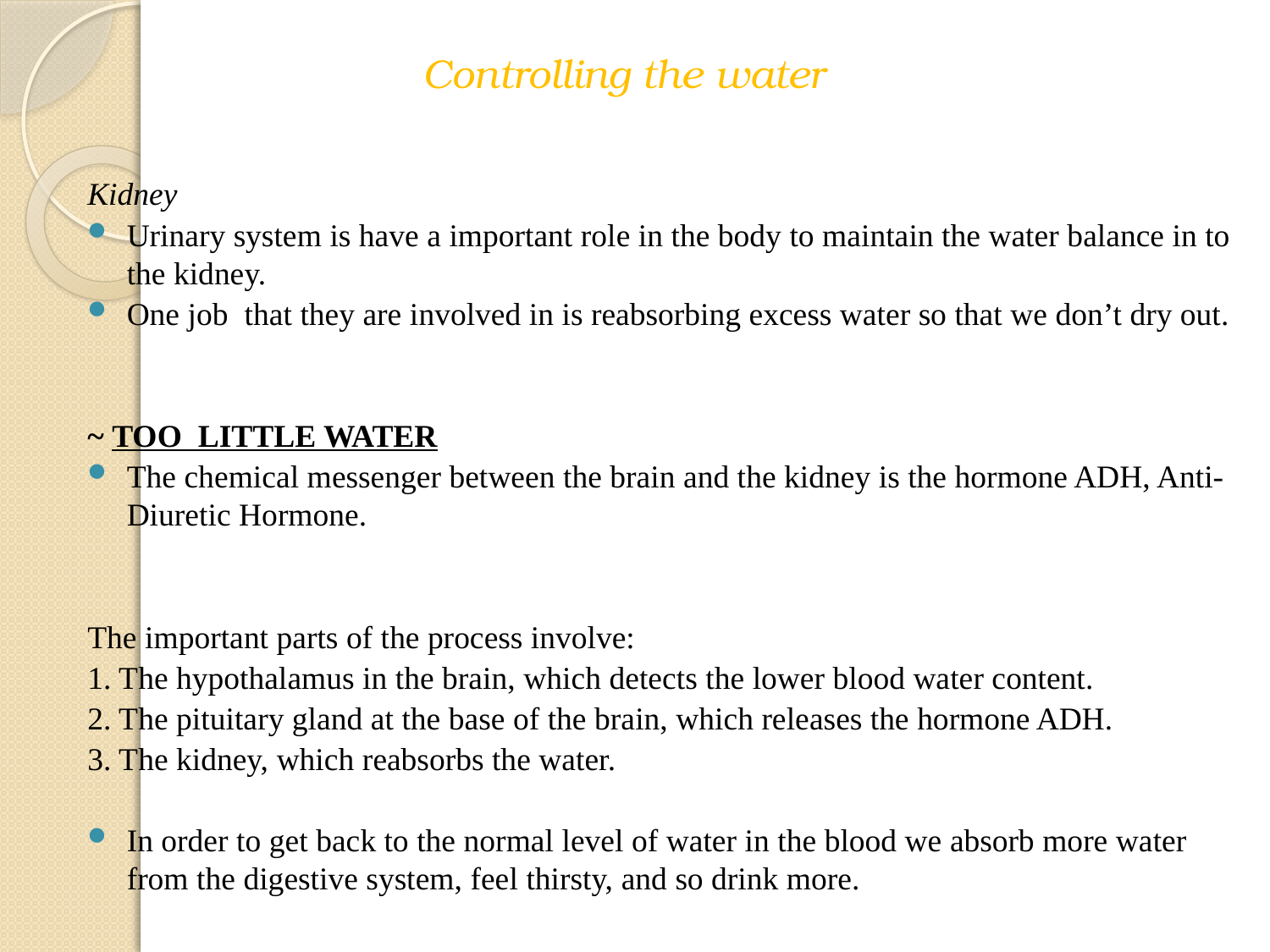

# Controlling the water

Kidney
Urinary system is have a important role in the body to maintain the water balance in to the kidney.
One job  that they are involved in is reabsorbing excess water so that we don’t dry out.

~ TOO  LITTLE WATER
The chemical messenger between the brain and the kidney is the hormone ADH, Anti-Diuretic Hormone.

The important parts of the process involve:
1. The hypothalamus in the brain, which detects the lower blood water content.
2. The pituitary gland at the base of the brain, which releases the hormone ADH.
3. The kidney, which reabsorbs the water.

In order to get back to the normal level of water in the blood we absorb more water from the digestive system, feel thirsty, and so drink more.